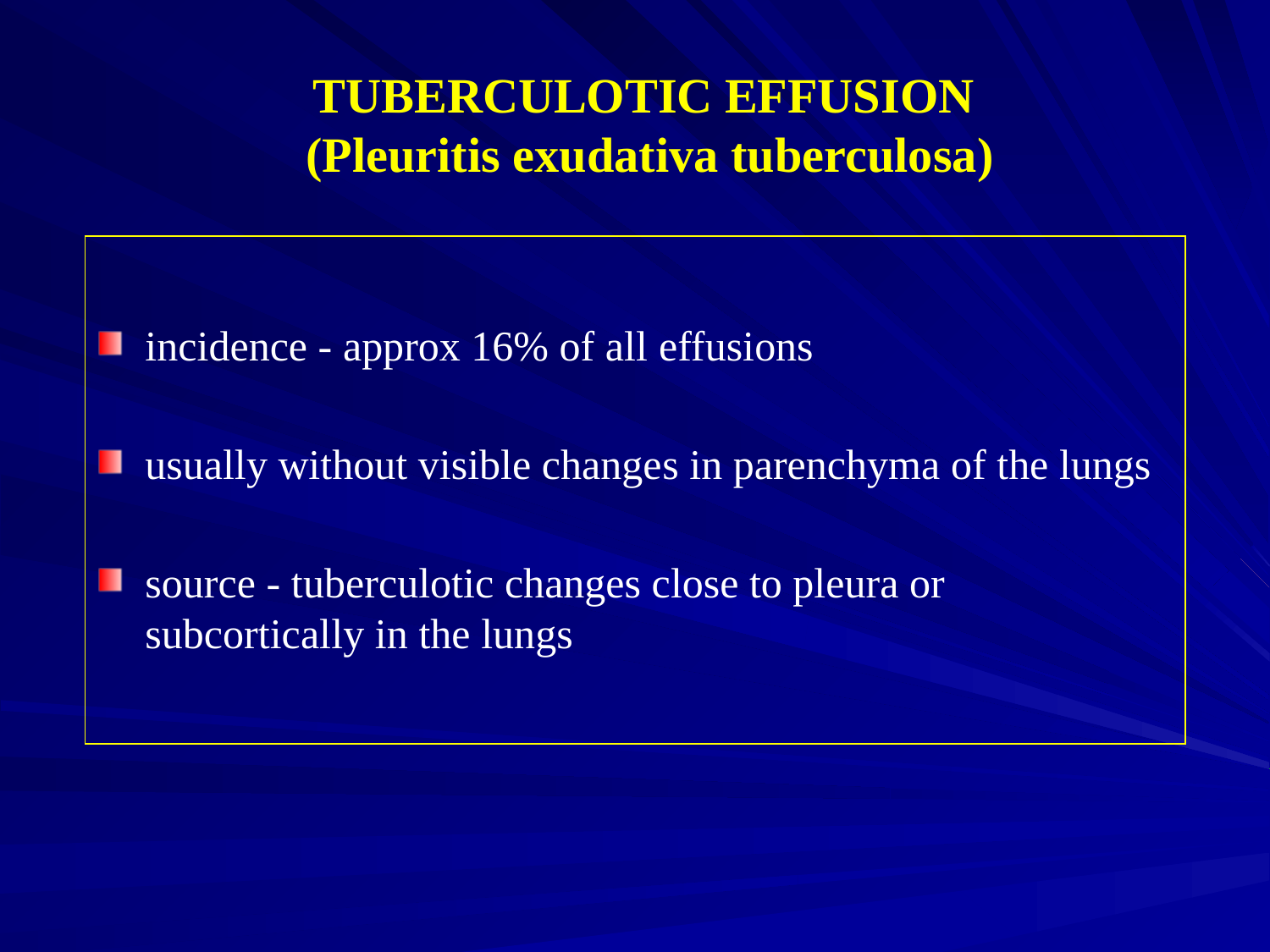

# TUBERCULOTIC EFFUSION (Pleuritis exudativa tuberculosa)

incidence - approx 16% of all effusions

usually without visible changes in parenchyma of the lungs

source - tuberculotic changes close to pleura or subcortically in the lungs